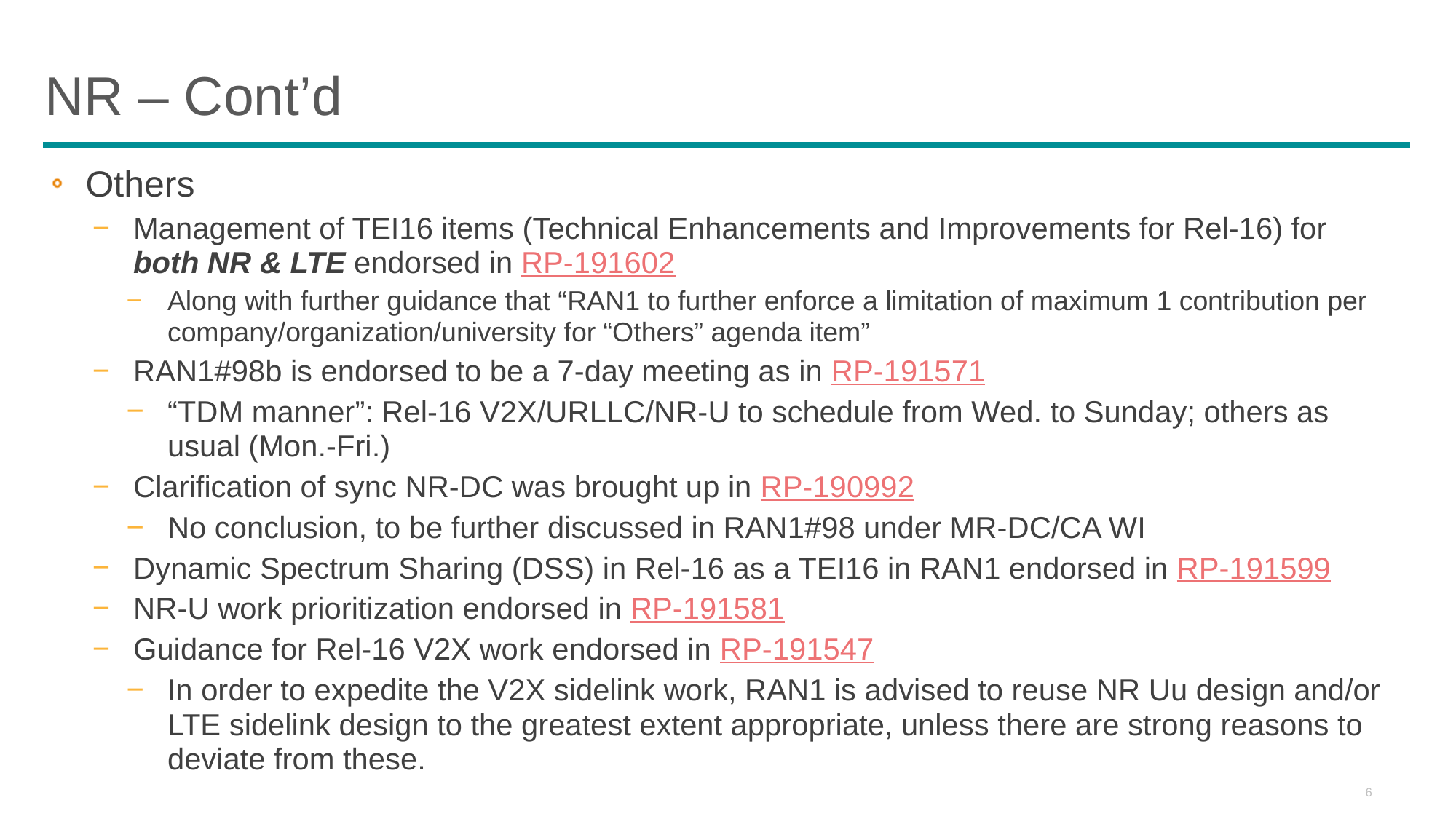

# NR – Cont’d
Others
Management of TEI16 items (Technical Enhancements and Improvements for Rel-16) for both NR & LTE endorsed in RP-191602
Along with further guidance that “RAN1 to further enforce a limitation of maximum 1 contribution per company/organization/university for “Others” agenda item”
RAN1#98b is endorsed to be a 7-day meeting as in RP-191571
“TDM manner”: Rel-16 V2X/URLLC/NR-U to schedule from Wed. to Sunday; others as usual (Mon.-Fri.)
Clarification of sync NR-DC was brought up in RP-190992
No conclusion, to be further discussed in RAN1#98 under MR-DC/CA WI
Dynamic Spectrum Sharing (DSS) in Rel-16 as a TEI16 in RAN1 endorsed in RP-191599
NR-U work prioritization endorsed in RP-191581
Guidance for Rel-16 V2X work endorsed in RP-191547
In order to expedite the V2X sidelink work, RAN1 is advised to reuse NR Uu design and/or LTE sidelink design to the greatest extent appropriate, unless there are strong reasons to deviate from these.